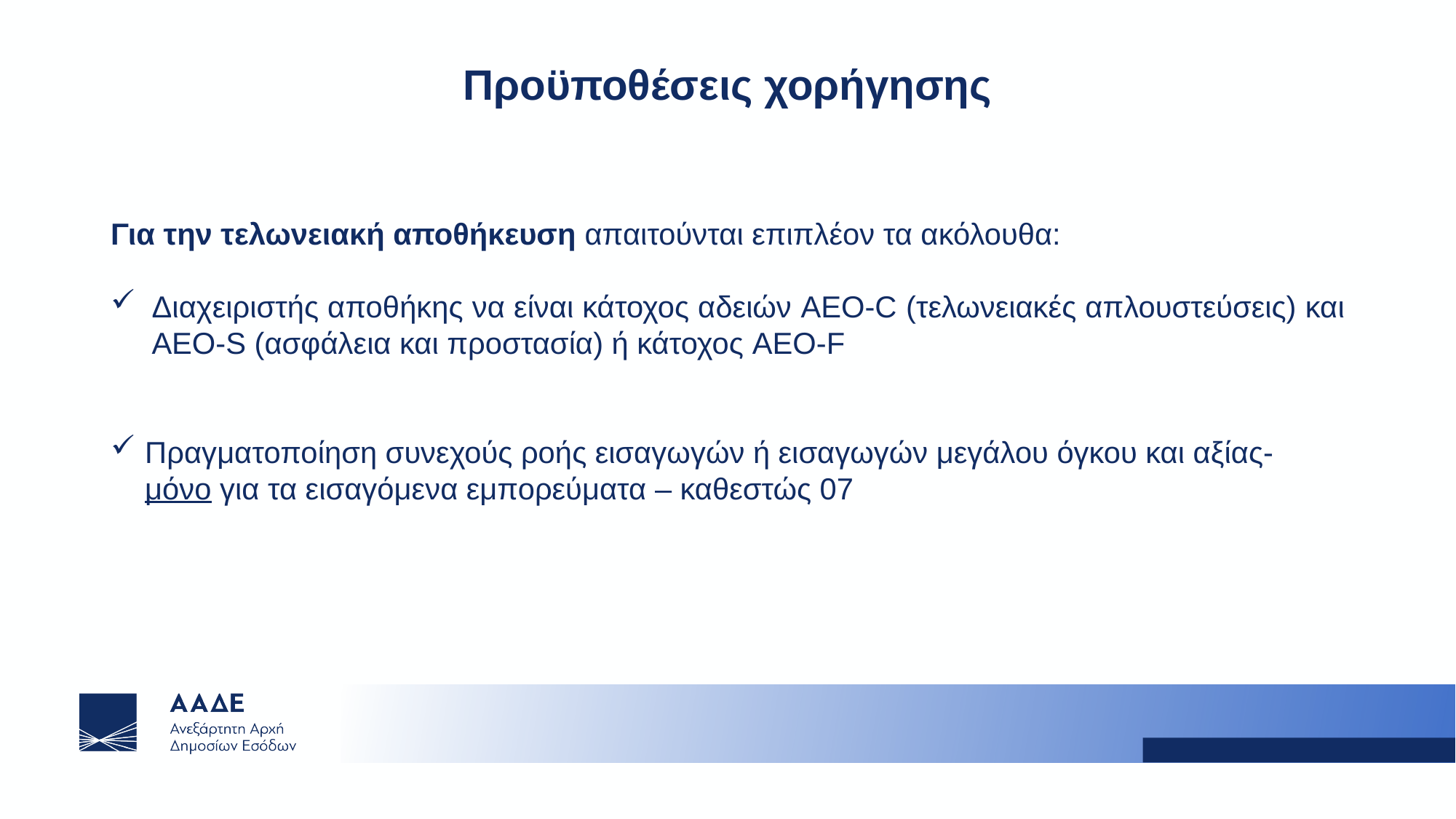

Προϋποθέσεις χορήγησης

Για την τελωνειακή αποθήκευση απαιτούνται επιπλέον τα ακόλουθα:

Διαχειριστής αποθήκης να είναι κάτοχος αδειών AEO-C (τελωνειακές απλουστεύσεις) και AEO-S (ασφάλεια και προστασία) ή κάτοχος AEO-F

Πραγματοποίηση συνεχούς ροής εισαγωγών ή εισαγωγών μεγάλου όγκου και αξίας- μόνο για τα εισαγόμενα εμπορεύματα – καθεστώς 07